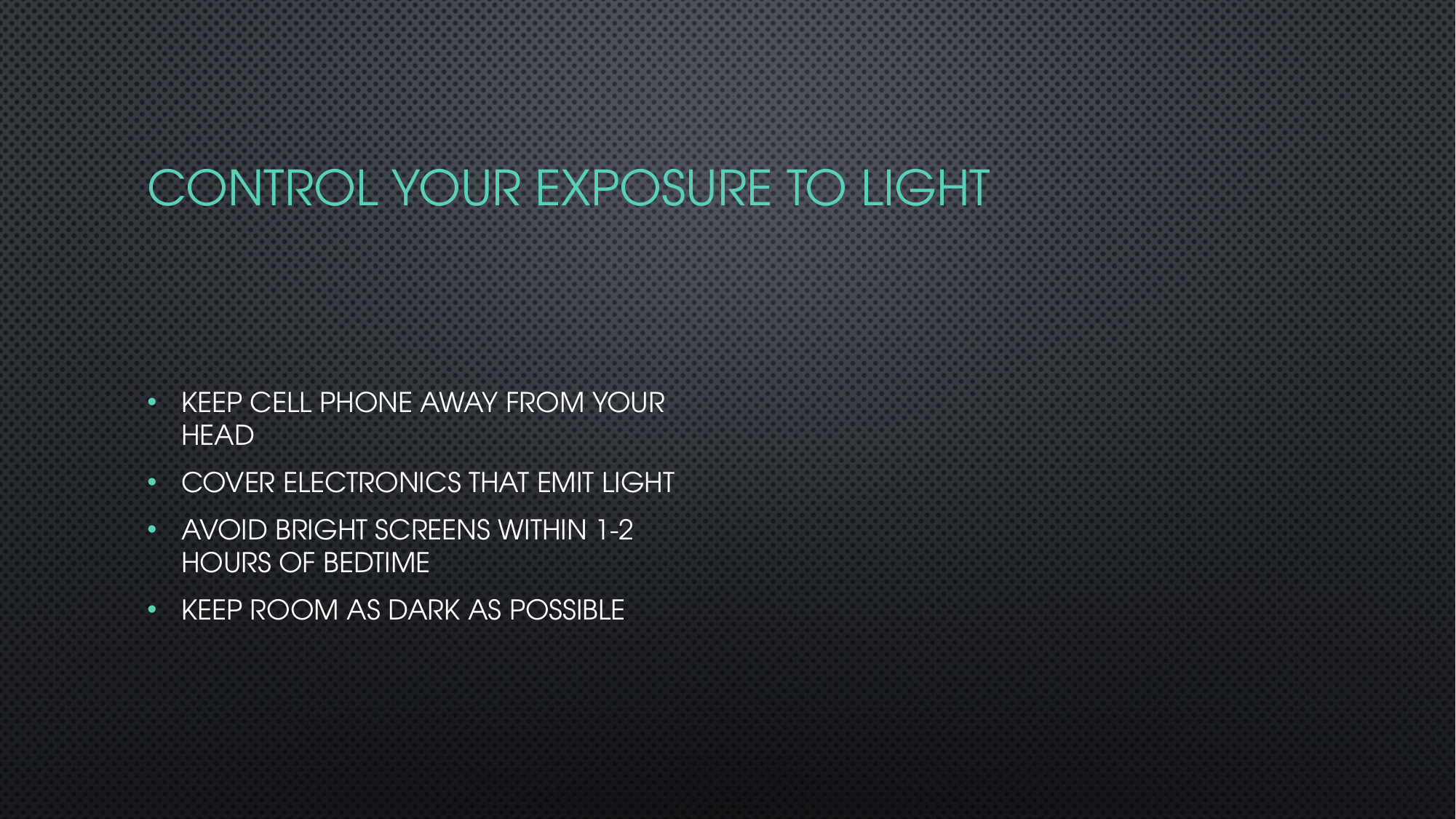

# Control Your Exposure to Light
Keep cell phone away from your head
Cover electronics that emit light
Avoid bright screens within 1-2 hours of bedtime
Keep room as dark as possible